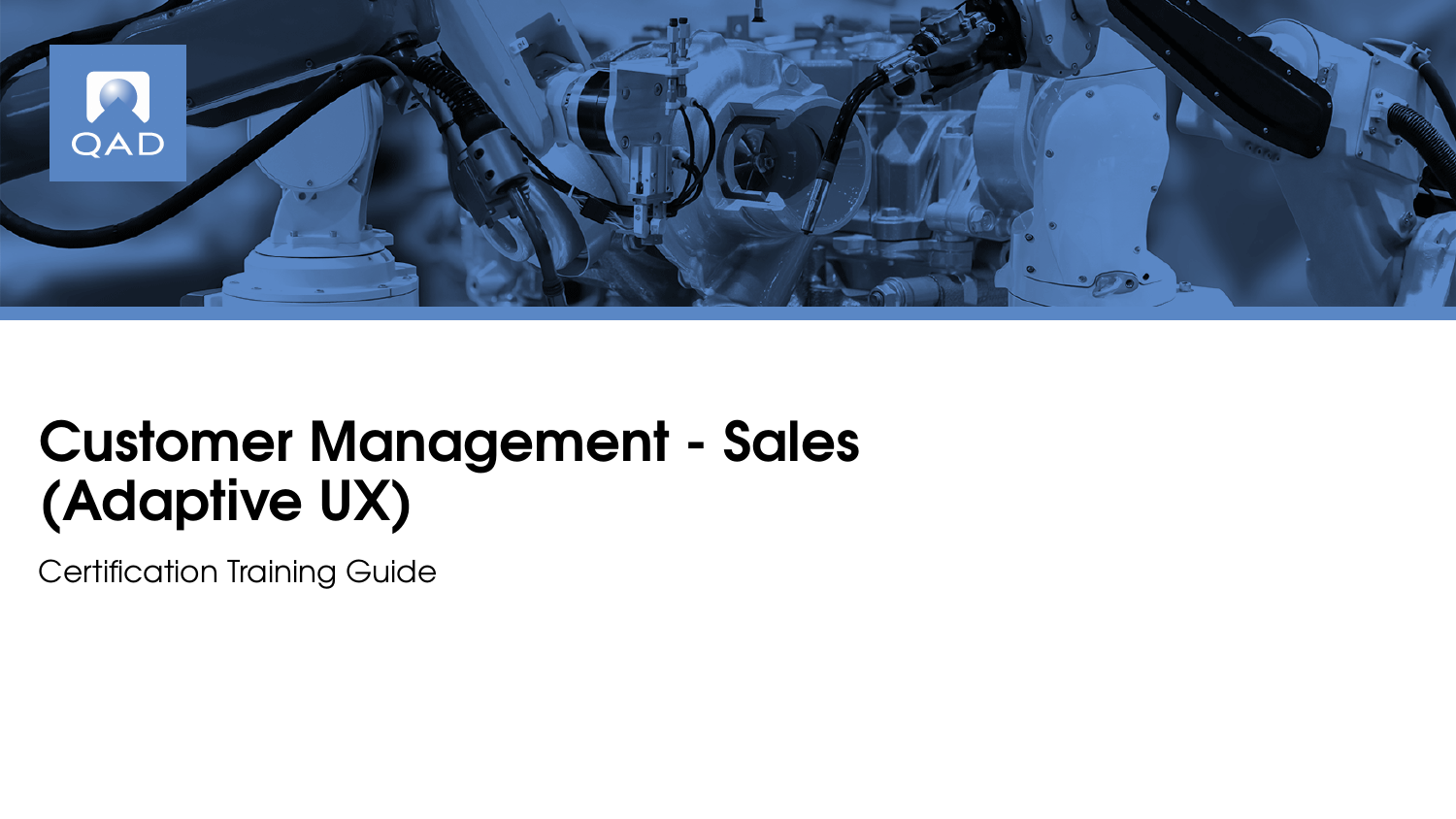

# Customer Management - Sales (Adaptive UX)
Certification Training Guide